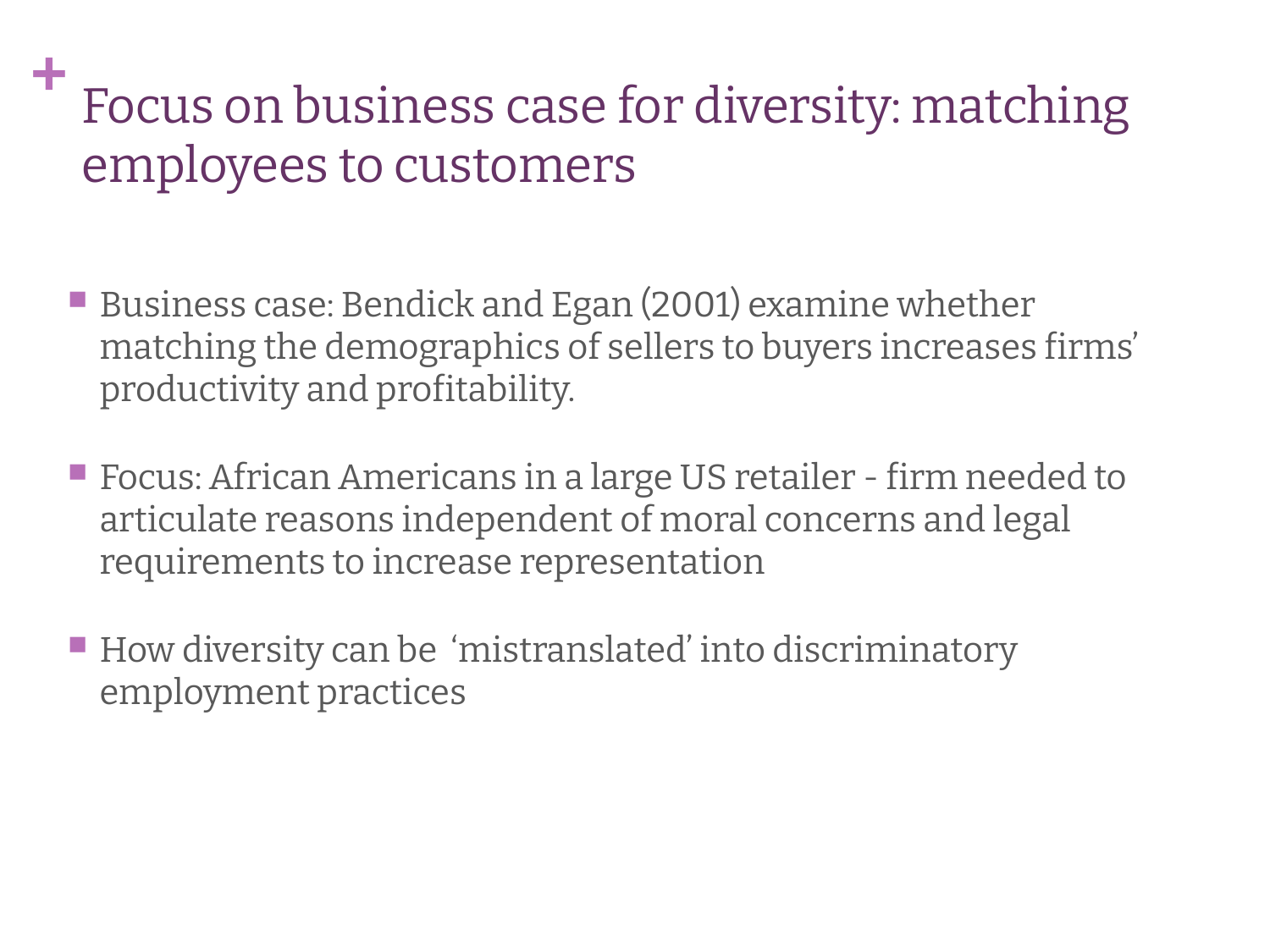

# Focus on business case for diversity: matching employees to customers
Business case: Bendick and Egan (2001) examine whether matching the demographics of sellers to buyers increases firms’ productivity and profitability.
Focus: African Americans in a large US retailer - firm needed to articulate reasons independent of moral concerns and legal requirements to increase representation
How diversity can be  ‘mistranslated’ into discriminatory employment practices